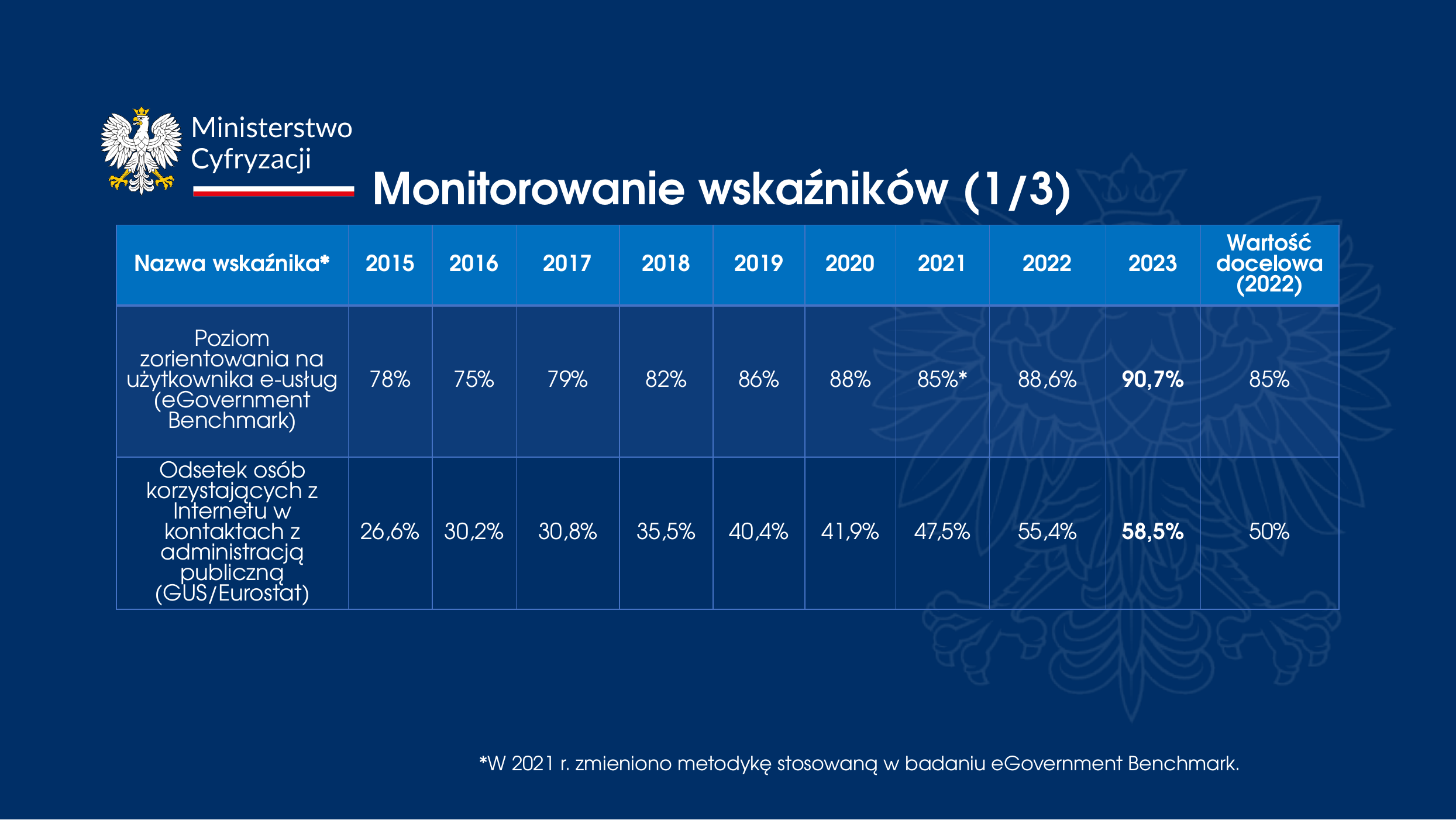

# Monitorowanie wskaźników (1/3)
| Nazwa wskaźnika\* | 2015 | 2016 | 2017 | 2018 | 2019 | 2020 | 2021 | 2022 | 2023 | Wartość docelowa (2022) |
| --- | --- | --- | --- | --- | --- | --- | --- | --- | --- | --- |
| Poziom zorientowania na użytkownika e-usług (eGovernment Benchmark) | 78% | 75% | 79% | 82% | 86% | 88% | 85%\* | 88,6% | 90,7% | 85% |
| Odsetek osób korzystających z Internetu w kontaktach z administracją publiczną (GUS/Eurostat) | 26,6% | 30,2% | 30,8% | 35,5% | 40,4% | 41,9% | 47,5% | 55,4% | 58,5% | 50% |

*W 2021 r. zmieniono metodykę stosowaną w badaniu eGovernment Benchmark.